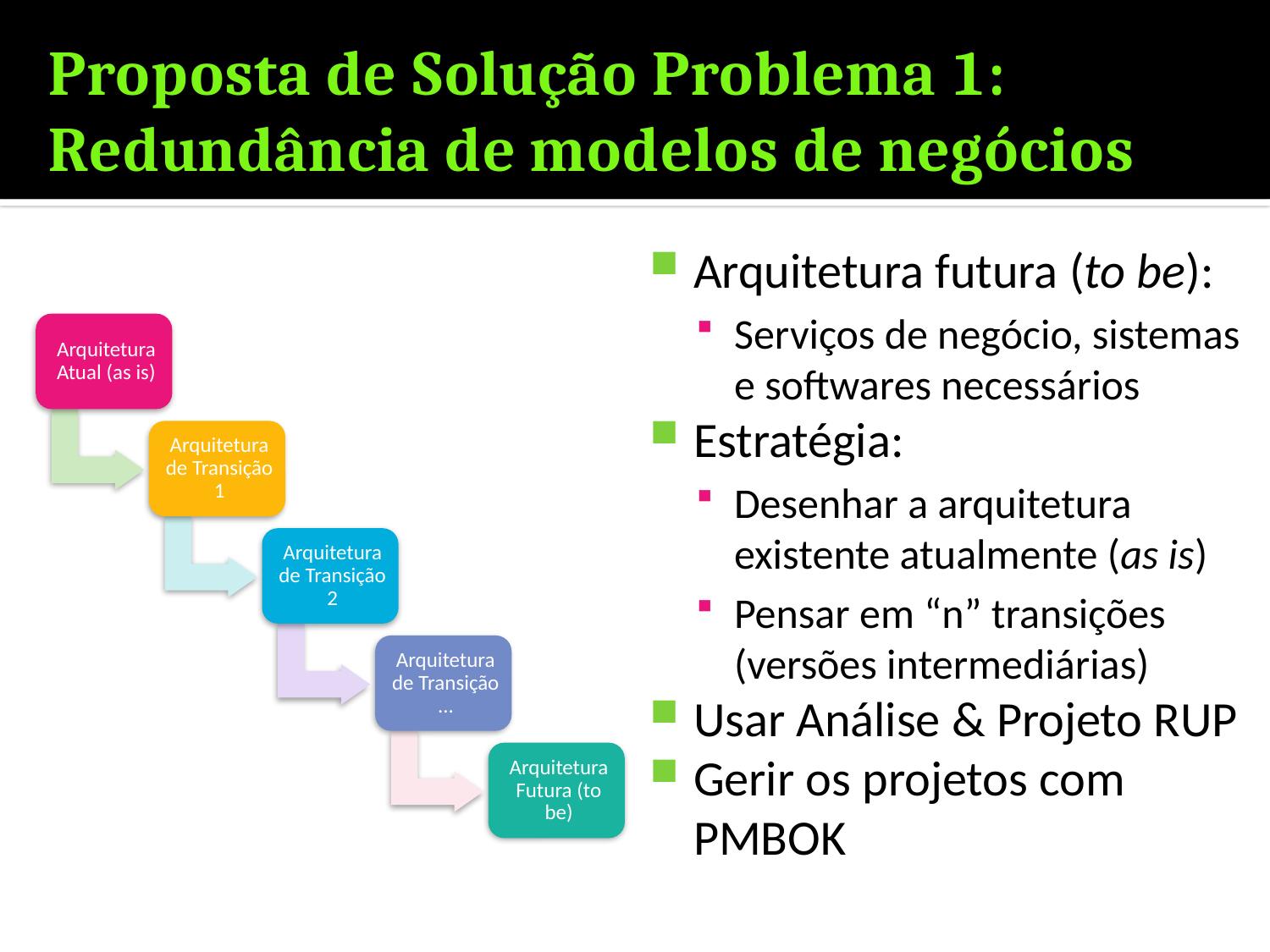

# Proposta de Solução Problema 1: Redundância de modelos de negócios
Arquitetura Atual (as is)
Arquitetura de Transição 1
Arquitetura de Transição 2
Arquitetura de Transição ...
Arquitetura Futura (to be)
Arquitetura futura (to be):
Serviços de negócio, sistemas e softwares necessários
Estratégia:
Desenhar a arquitetura existente atualmente (as is)
Pensar em “n” transições (versões intermediárias)
Usar Análise & Projeto RUP
Gerir os projetos com PMBOK